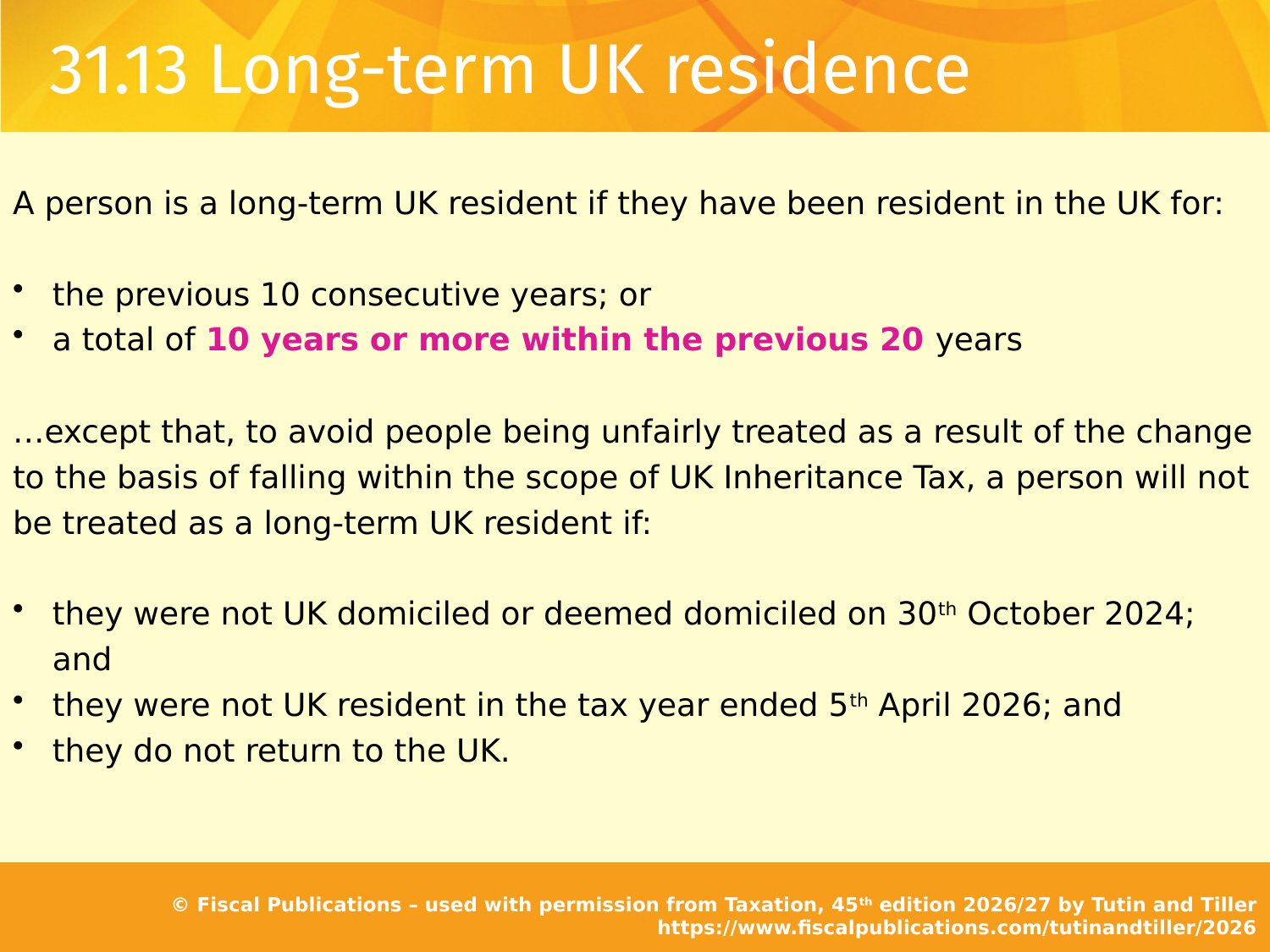

# 31.13 Long-term UK residence

A person is a long-term UK resident if they have been resident in the UK for:

the previous 10 consecutive years; or
a total of 10 years or more within the previous 20 years

…except that, to avoid people being unfairly treated as a result of the change to the basis of falling within the scope of UK Inheritance Tax, a person will not be treated as a long-term UK resident if:

they were not UK domiciled or deemed domiciled on 30th October 2024; and
they were not UK resident in the tax year ended 5th April 2026; and
they do not return to the UK.